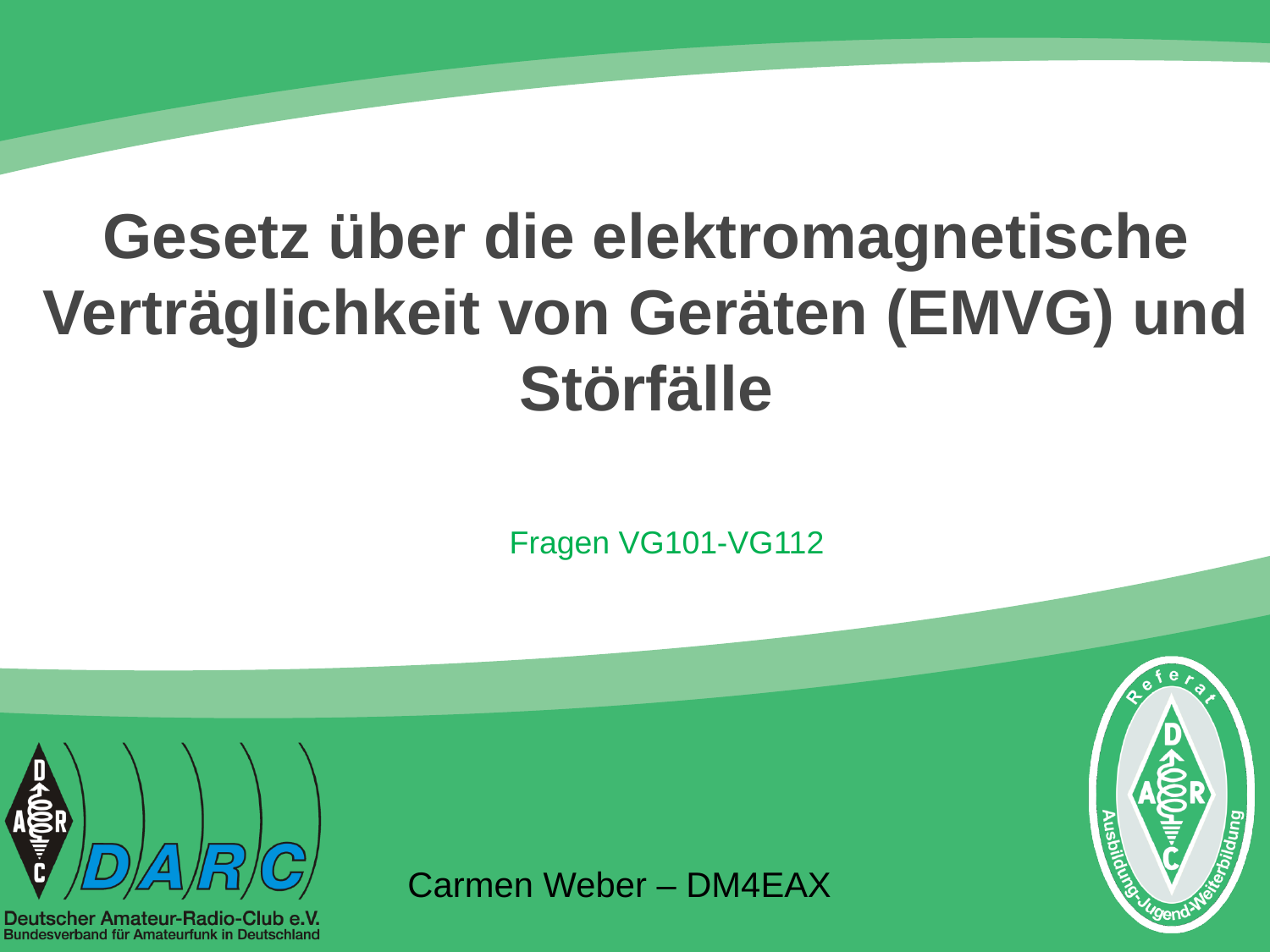

# Gesetz über die elektromagnetische Verträglichkeit von Geräten (EMVG) und Störfälle
Fragen VG101-VG112
Carmen Weber – DM4EAX